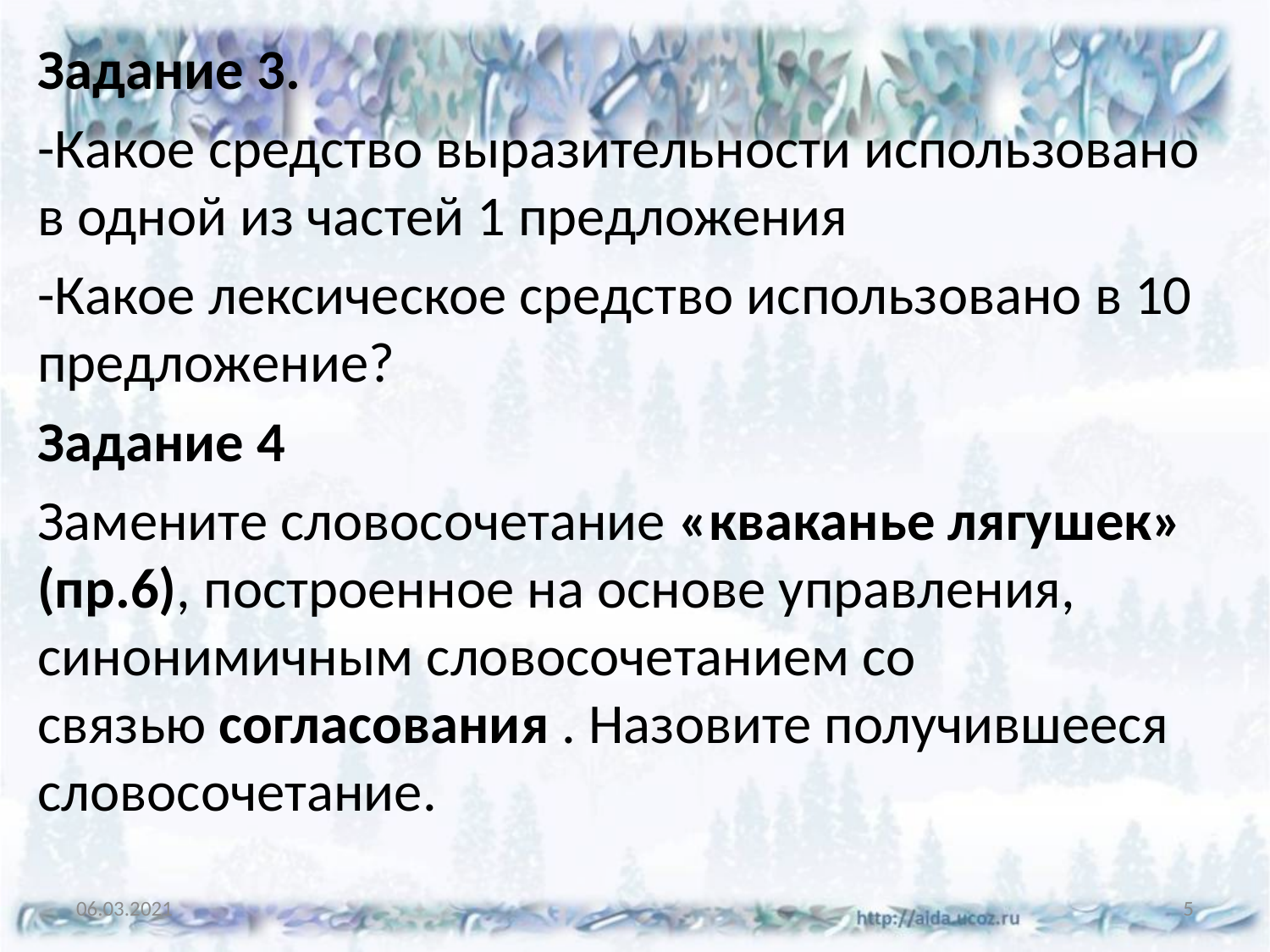

Задание 3.
-Какое средство выразительности использовано в одной из частей 1 предложения
-Какое лексическое средство использовано в 10 предложение?
Задание 4
Замените словосочетание «кваканье лягушек» (пр.6), построенное на основе управления, синонимичным словосочетанием со связью согласования . Назовите получившееся словосочетание.

06.03.2021
5